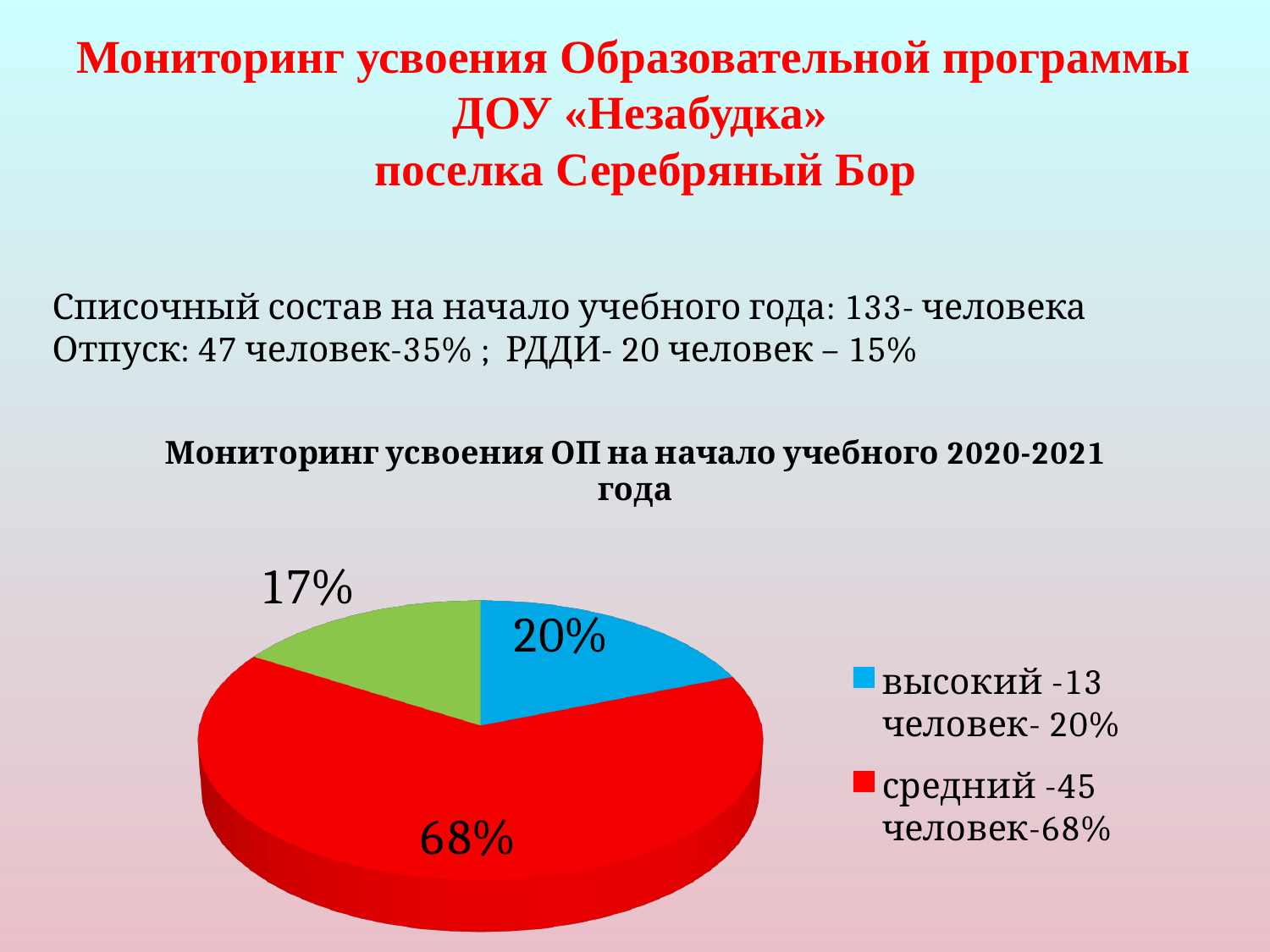

# Мониторинг усвоения Образовательной программы  ДОУ «Незабудка» поселка Серебряный Бор
Списочный состав на начало учебного года: 133- человека
Отпуск: 47 человек-35% ;  РДДИ- 20 человек – 15%

[unsupported chart]